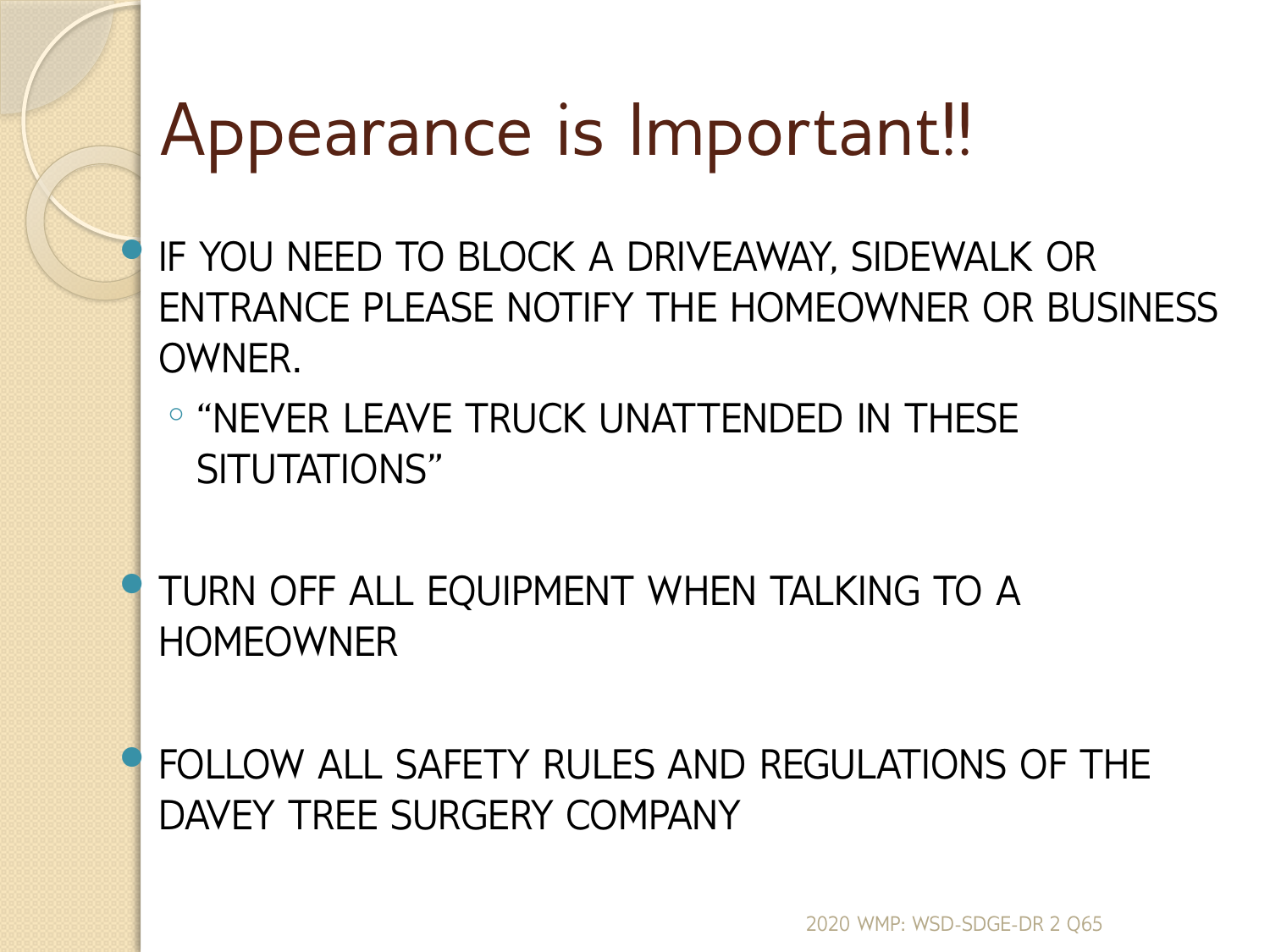

# Appearance is Important!!
IF YOU NEED TO BLOCK A DRIVEAWAY, SIDEWALK OR ENTRANCE PLEASE NOTIFY THE HOMEOWNER OR BUSINESS OWNER.
“NEVER LEAVE TRUCK UNATTENDED IN THESE        SITUTATIONS”

TURN OFF ALL EQUIPMENT WHEN TALKING TO A HOMEOWNER

FOLLOW ALL SAFETY RULES AND REGULATIONS OF THE DAVEY TREE SURGERY COMPANY
2020 WMP: WSD-SDGE-DR 2 Q65